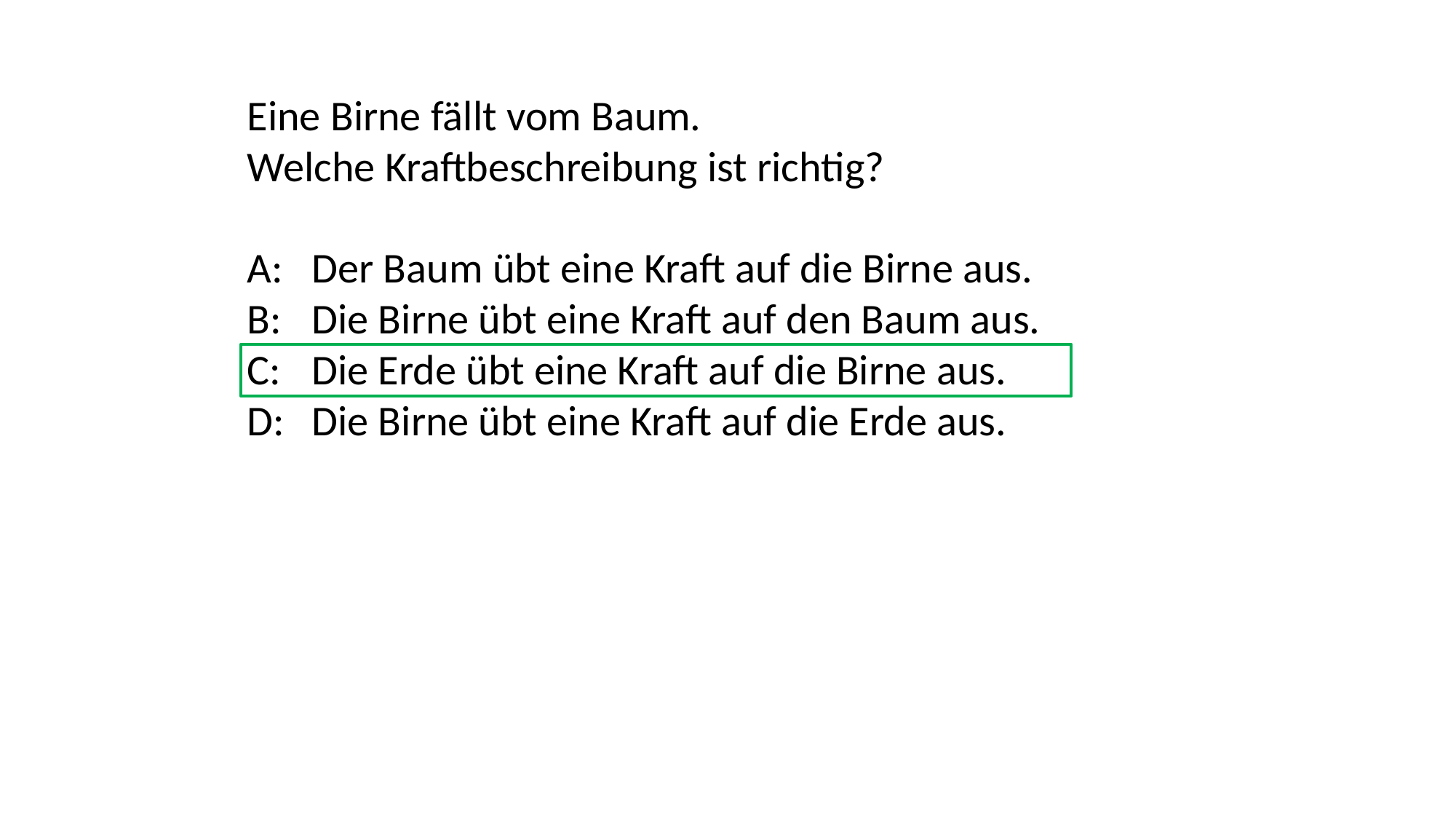

Eine Birne fällt vom Baum.
Welche Kraftbeschreibung ist richtig?

A: 	Der Baum übt eine Kraft auf die Birne aus.
B: 	Die Birne übt eine Kraft auf den Baum aus.
C: 	Die Erde übt eine Kraft auf die Birne aus.
D: 	Die Birne übt eine Kraft auf die Erde aus.